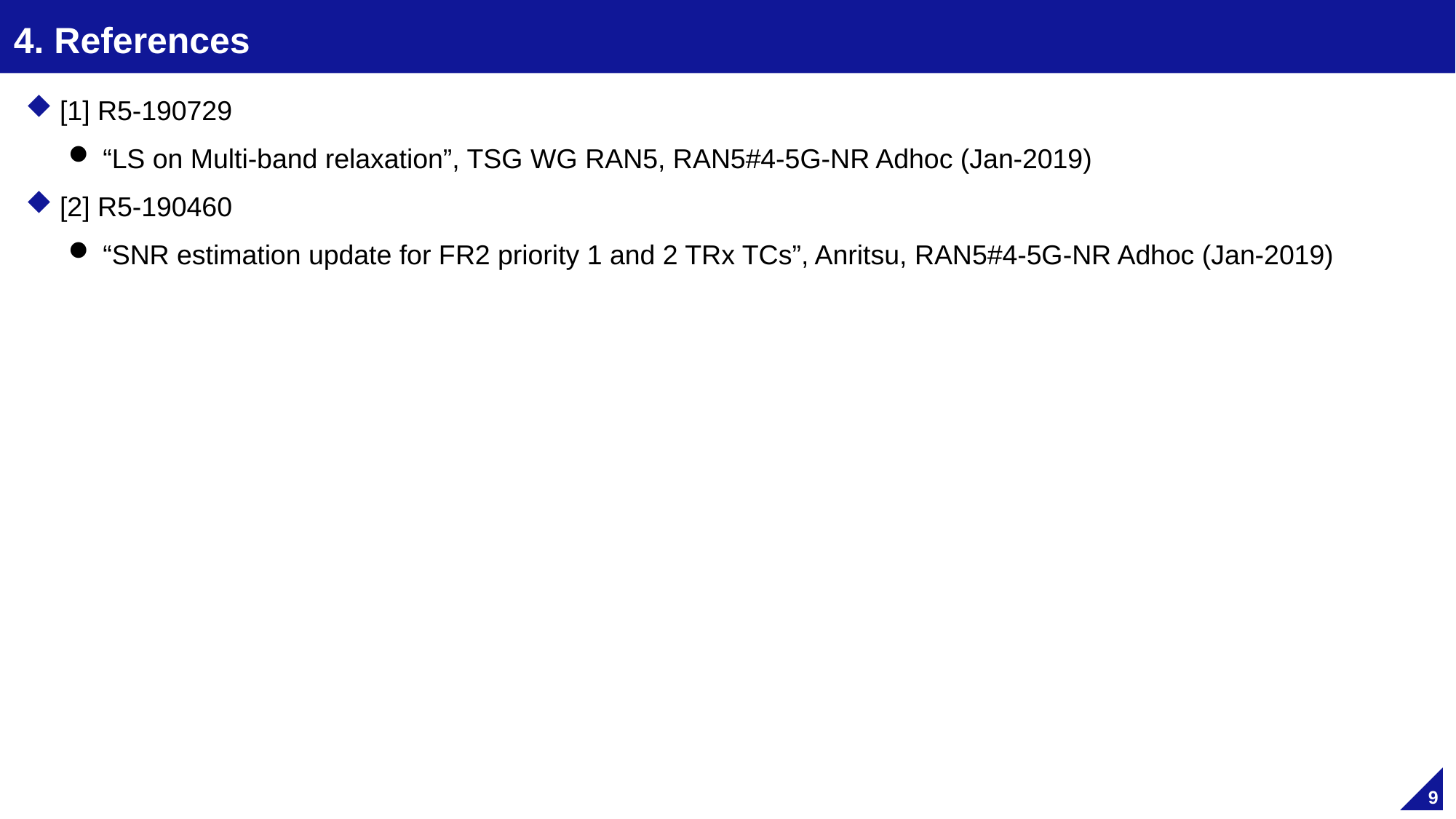

# 4. References
[1] R5-190729
“LS on Multi-band relaxation”, TSG WG RAN5, RAN5#4-5G-NR Adhoc (Jan-2019)
[2] R5-190460
“SNR estimation update for FR2 priority 1 and 2 TRx TCs”, Anritsu, RAN5#4-5G-NR Adhoc (Jan-2019)

9